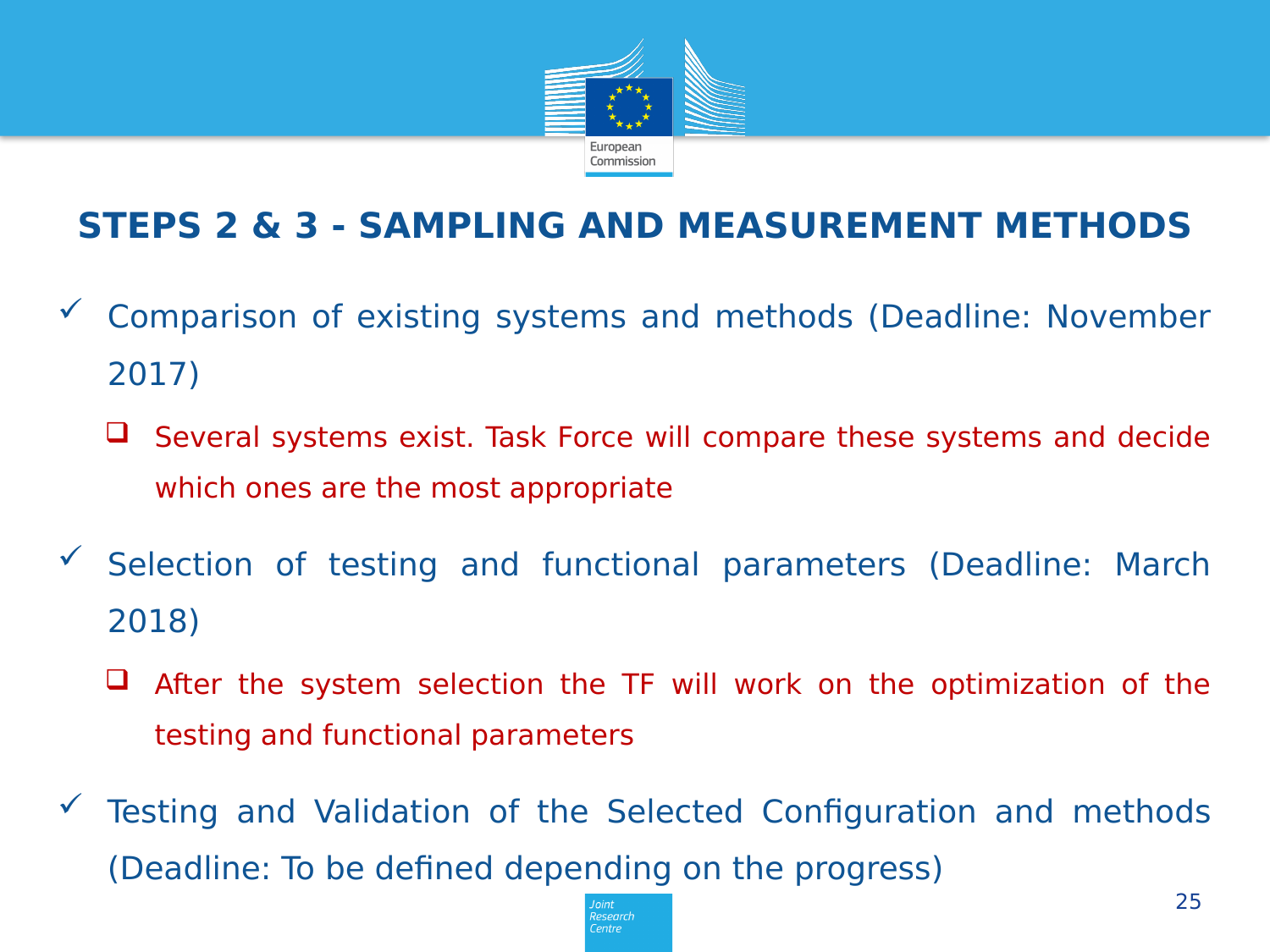

STEPS 2 & 3 - SAMPLING AND MEASUREMENT METHODS
Comparison of existing systems and methods (Deadline: November 2017)
Several systems exist. Task Force will compare these systems and decide which ones are the most appropriate
Selection of testing and functional parameters (Deadline: March 2018)
After the system selection the TF will work on the optimization of the testing and functional parameters
Testing and Validation of the Selected Configuration and methods (Deadline: To be defined depending on the progress)